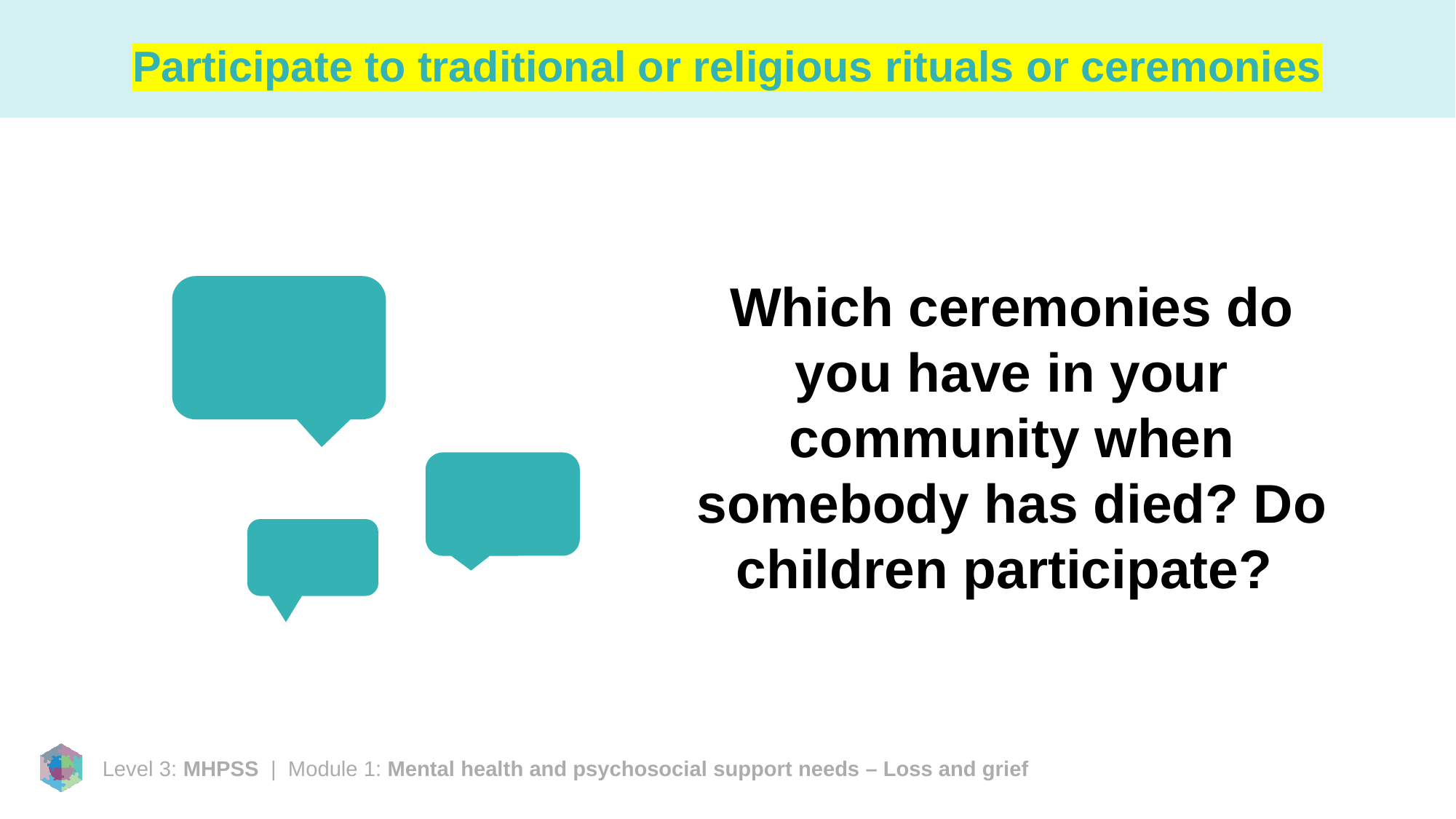

# Participate to traditional or religious rituals or ceremonies
Which ceremonies do you have in your community when somebody has died? Do children participate?